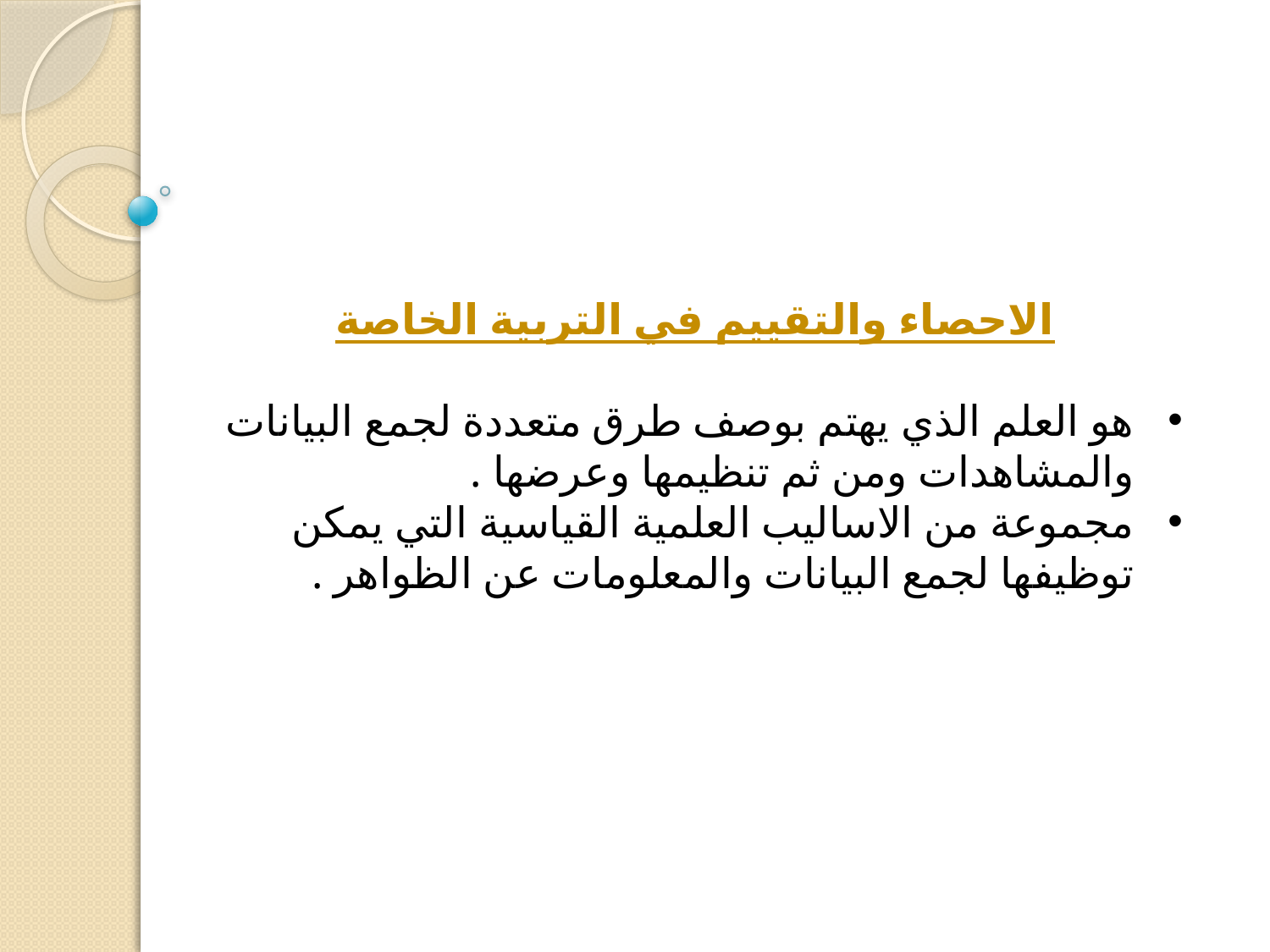

الاحصاء والتقييم في التربية الخاصة

هو العلم الذي يهتم بوصف طرق متعددة لجمع البيانات والمشاهدات ومن ثم تنظيمها وعرضها .
مجموعة من الاساليب العلمية القياسية التي يمكن توظيفها لجمع البيانات والمعلومات عن الظواهر .